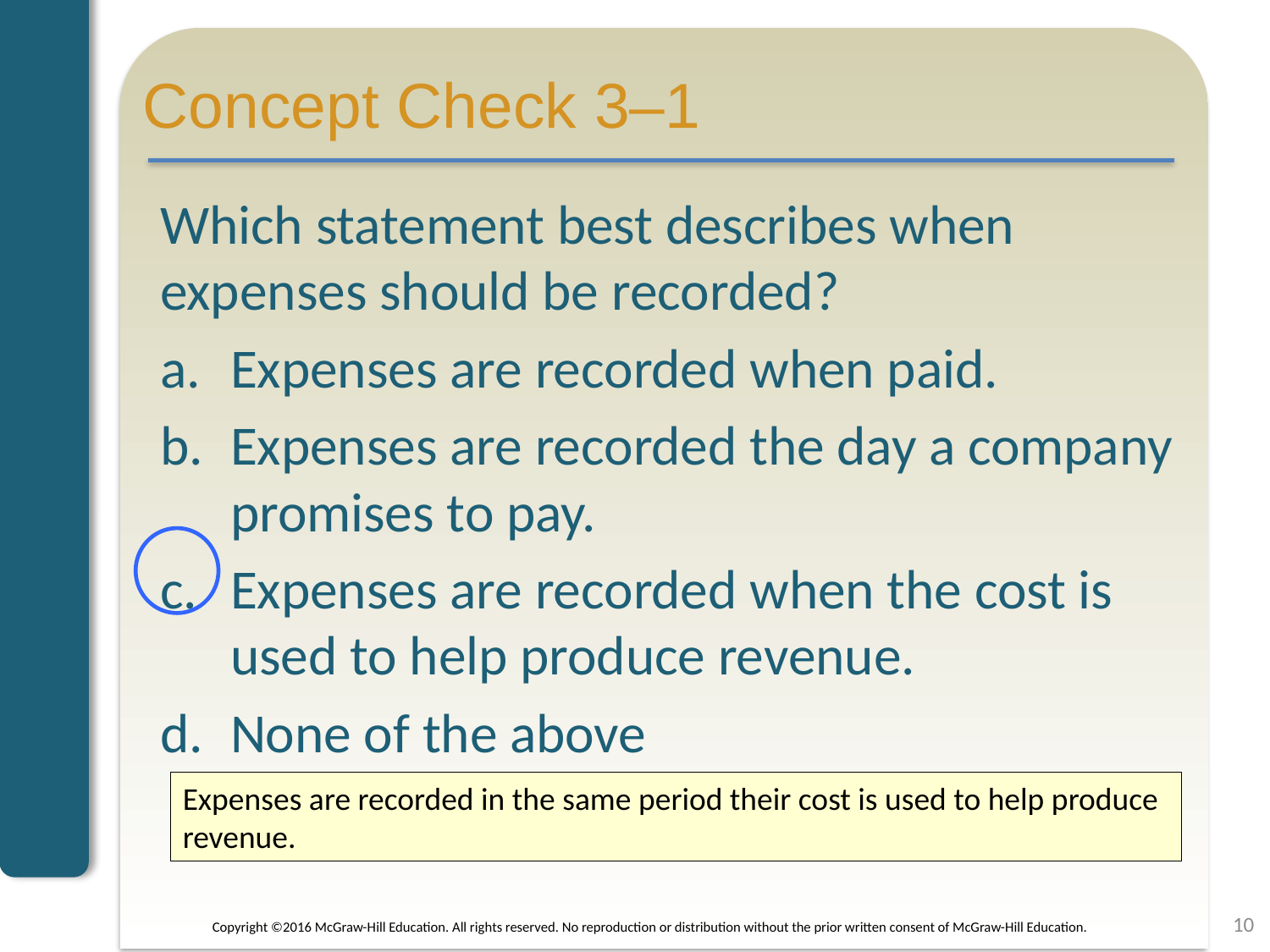

# Concept Check 3–1
Which statement best describes when expenses should be recorded?
Expenses are recorded when paid.
Expenses are recorded the day a company promises to pay.
Expenses are recorded when the cost is used to help produce revenue.
None of the above

Expenses are recorded in the same period their cost is used to help produce revenue.
10
Copyright ©2016 McGraw-Hill Education. All rights reserved. No reproduction or distribution without the prior written consent of McGraw-Hill Education.